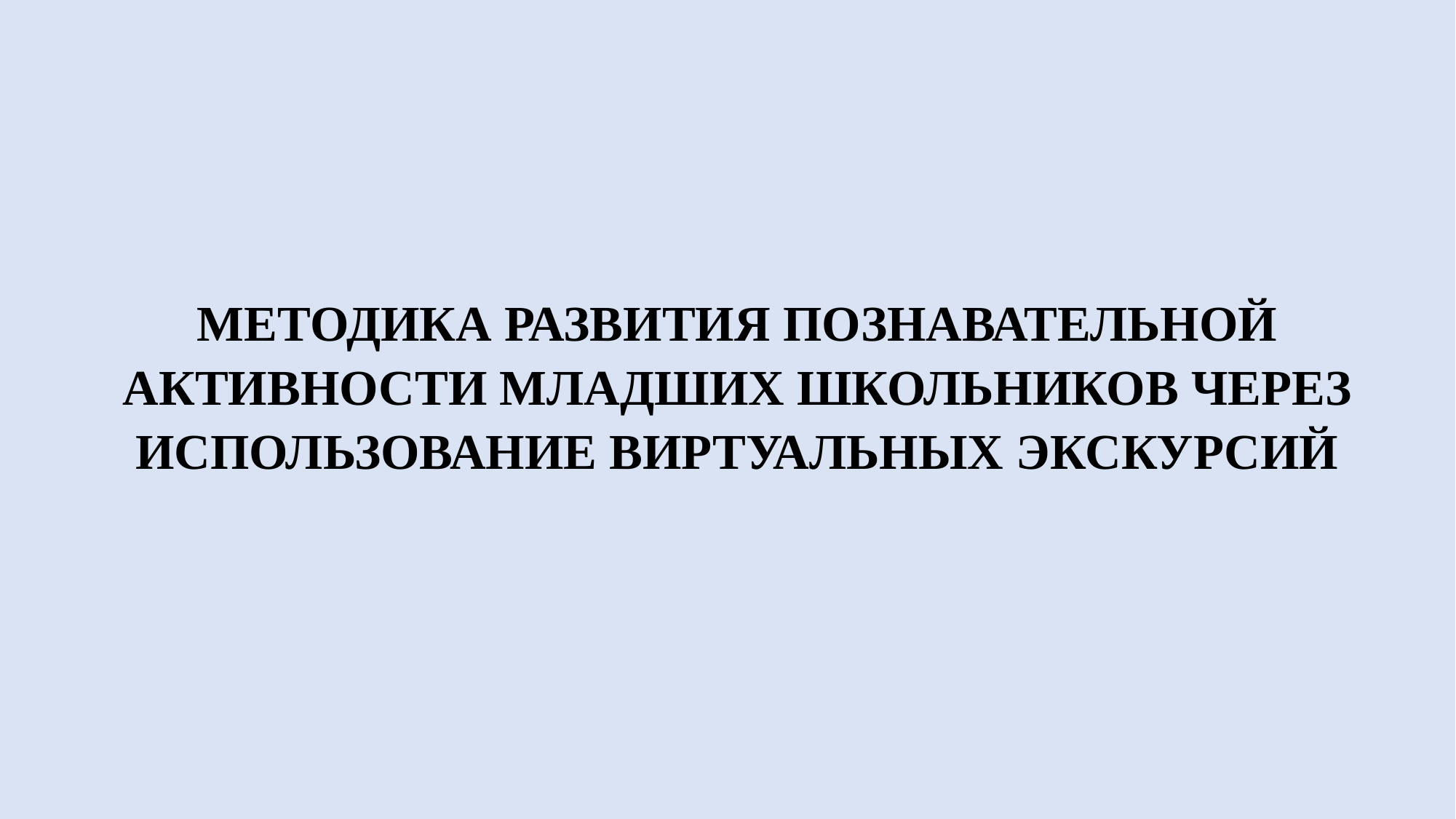

МЕТОДИКА РАЗВИТИЯ ПОЗНАВАТЕЛЬНОЙ АКТИВНОСТИ МЛАДШИХ ШКОЛЬНИКОВ ЧЕРЕЗ ИСПОЛЬЗОВАНИЕ ВИРТУАЛЬНЫХ ЭКСКУРСИЙ